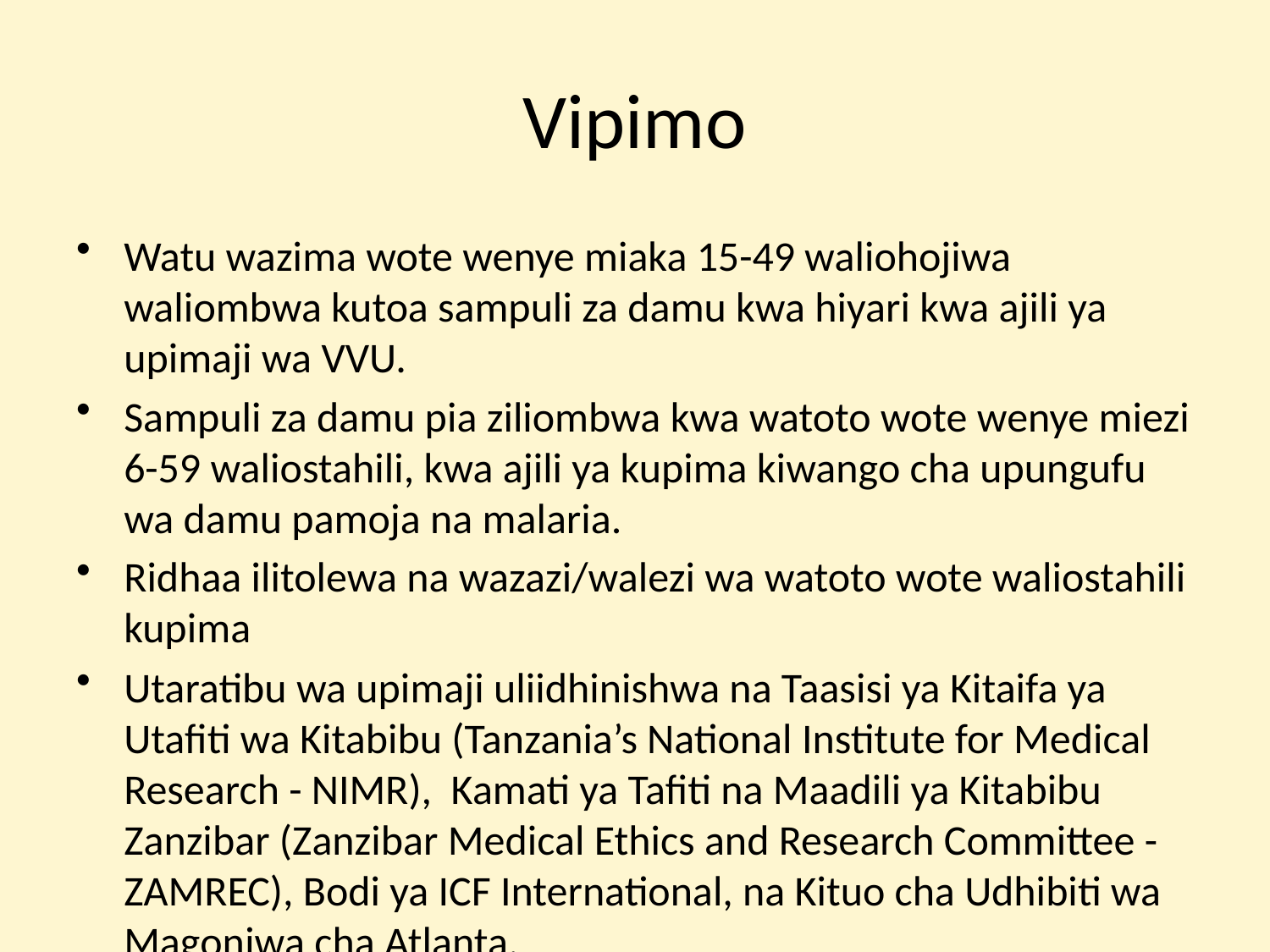

# Vipimo
Watu wazima wote wenye miaka 15-49 waliohojiwa waliombwa kutoa sampuli za damu kwa hiyari kwa ajili ya upimaji wa VVU.
Sampuli za damu pia ziliombwa kwa watoto wote wenye miezi 6-59 waliostahili, kwa ajili ya kupima kiwango cha upungufu wa damu pamoja na malaria.
Ridhaa ilitolewa na wazazi/walezi wa watoto wote waliostahili kupima
Utaratibu wa upimaji uliidhinishwa na Taasisi ya Kitaifa ya Utafiti wa Kitabibu (Tanzania’s National Institute for Medical Research - NIMR),  Kamati ya Tafiti na Maadili ya Kitabibu Zanzibar (Zanzibar Medical Ethics and Research Committee - ZAMREC), Bodi ya ICF International, na Kituo cha Udhibiti wa Magonjwa cha Atlanta.